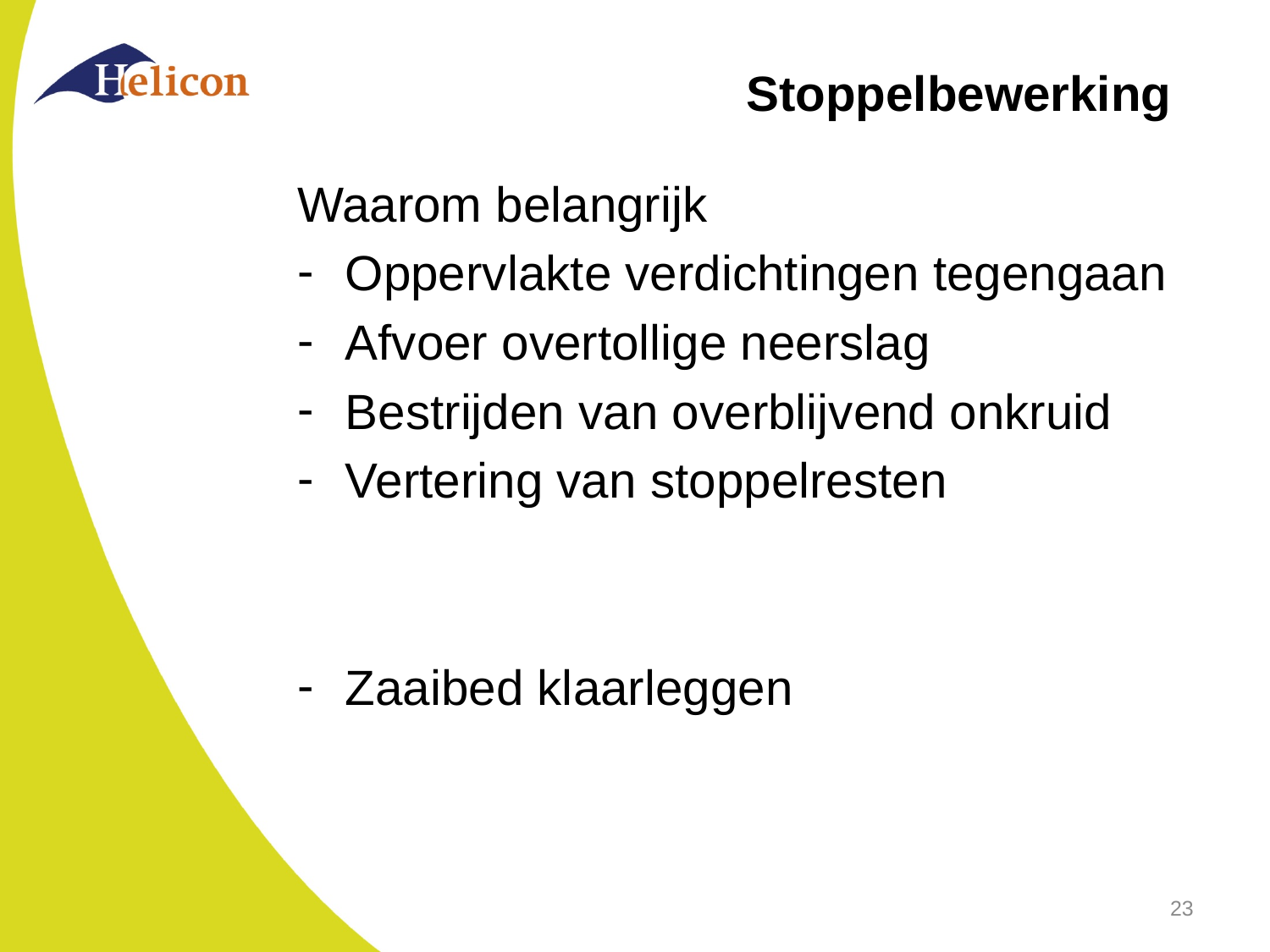

# Stoppelbewerking
Waarom belangrijk
Oppervlakte verdichtingen tegengaan
Afvoer overtollige neerslag
Bestrijden van overblijvend onkruid
Vertering van stoppelresten

Zaaibed klaarleggen
23